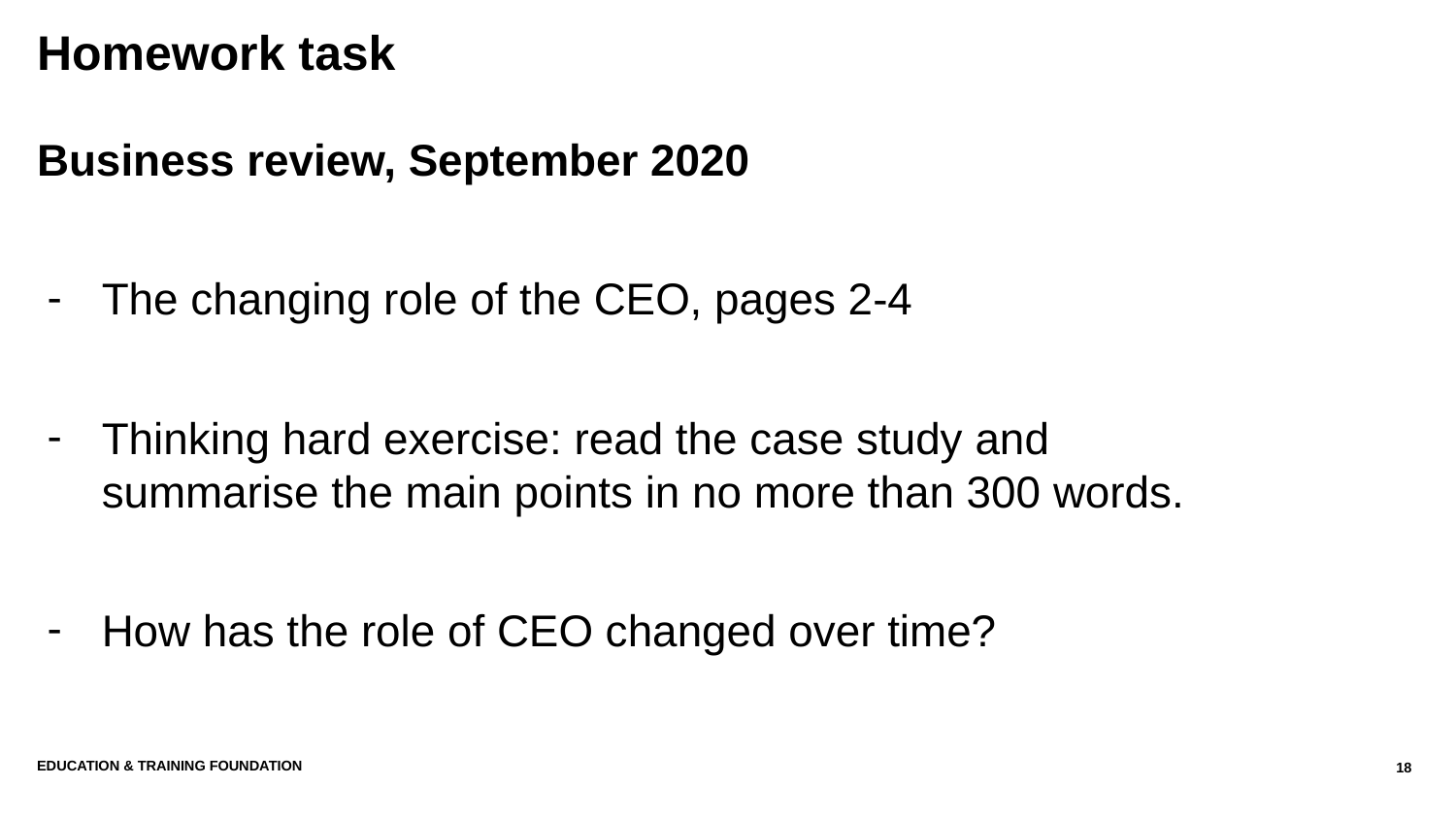

# Homework task
Business review, September 2020

The changing role of the CEO, pages 2-4

Thinking hard exercise: read the case study and summarise the main points in no more than 300 words.

How has the role of CEO changed over time?

Education & Training Foundation
18